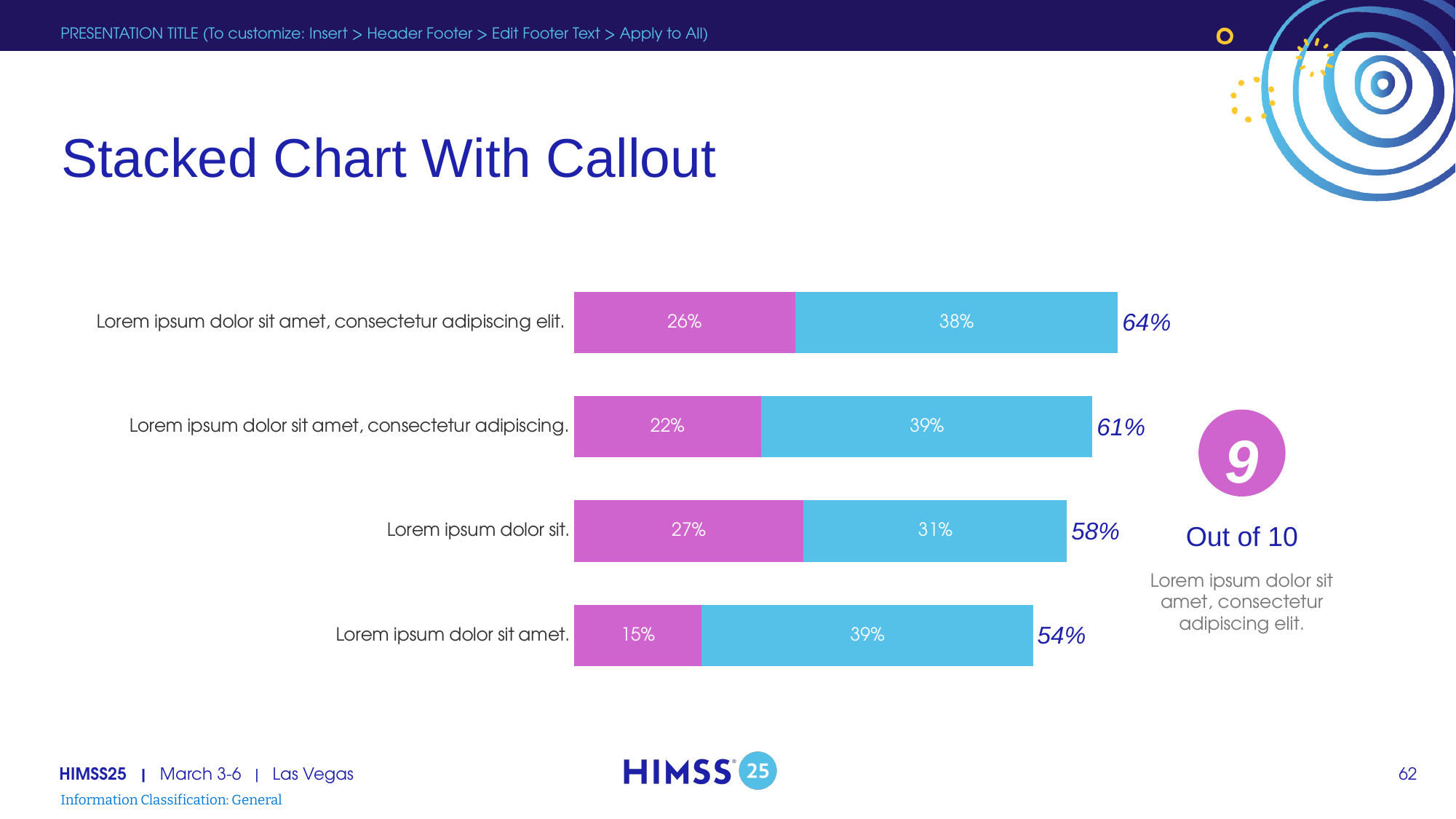

PRESENTATION TITLE (To customize: Insert > Header Footer > Edit Footer Text > Apply to All)
# Stacked Chart With Callout

### Chart

| Category | Extremely Likely | Very Likely | Top 2 Box |
|---|---|---|---|
| Lorem ipsum dolor sit amet. | 0.15 | 0.39 | 0.54 |
| Lorem ipsum dolor sit. | 0.27 | 0.30999999999999994 | 0.58 |
| Lorem ipsum dolor sit amet, consectetur adipiscing. | 0.22 | 0.39 | 0.61 |
| Lorem ipsum dolor sit amet, consectetur adipiscing elit.  | 0.26 | 0.38 | 0.64 |
9
Out of 10
Lorem ipsum dolor sit amet, consectetur adipiscing elit.
62